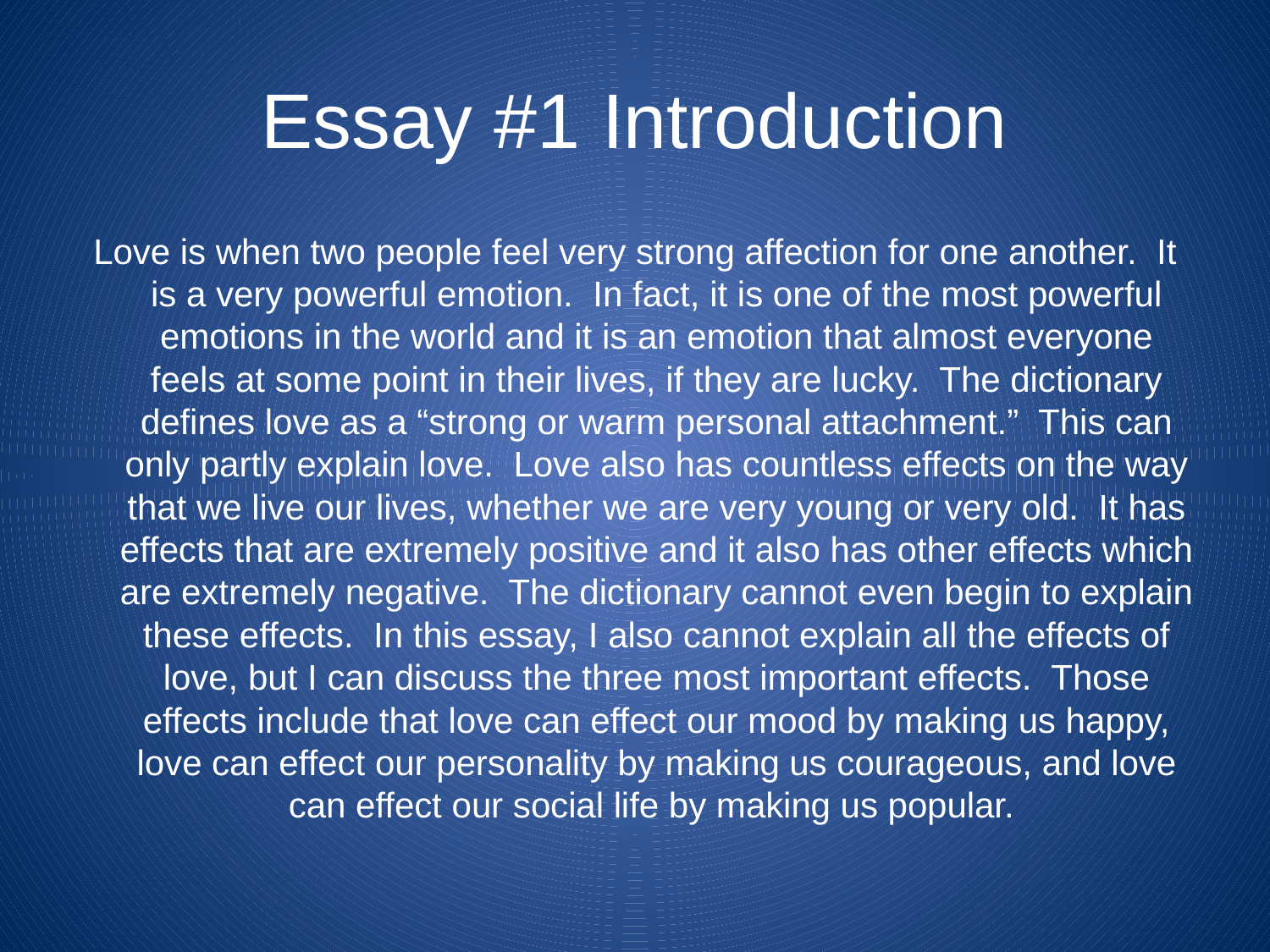

# Essay #1 Introduction
Love is when two people feel very strong affection for one another.  It is a very powerful emotion.  In fact, it is one of the most powerful emotions in the world and it is an emotion that almost everyone feels at some point in their lives, if they are lucky.  The dictionary defines love as a “strong or warm personal attachment.”  This can only partly explain love.  Love also has countless effects on the way that we live our lives, whether we are very young or very old.  It has effects that are extremely positive and it also has other effects which are extremely negative.  The dictionary cannot even begin to explain these effects.  In this essay, I also cannot explain all the effects of love, but I can discuss the three most important effects.  Those effects include that love can effect our mood by making us happy, love can effect our personality by making us courageous, and love can effect our social life by making us popular.